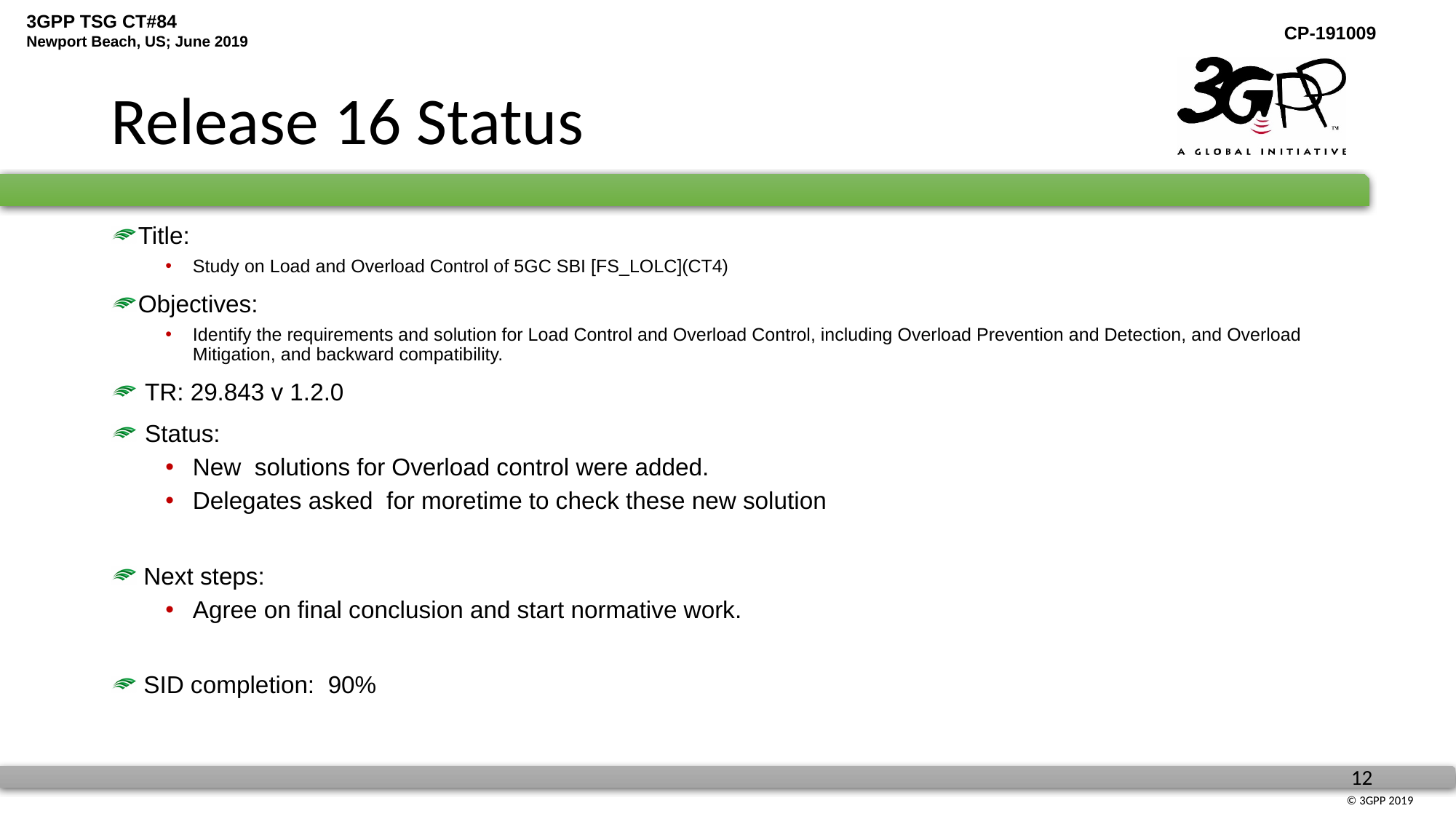

# Release 16 Status
Title:
Study on Load and Overload Control of 5GC SBI [FS_LOLC](CT4)
Objectives:
Identify the requirements and solution for Load Control and Overload Control, including Overload Prevention and Detection, and Overload Mitigation, and backward compatibility.
 TR: 29.843 v 1.2.0
 Status:
New  solutions for Overload control were added.
Delegates asked  for moretime to check these new solution

 Next steps:
Agree on final conclusion and start normative work.

 SID completion:  90%